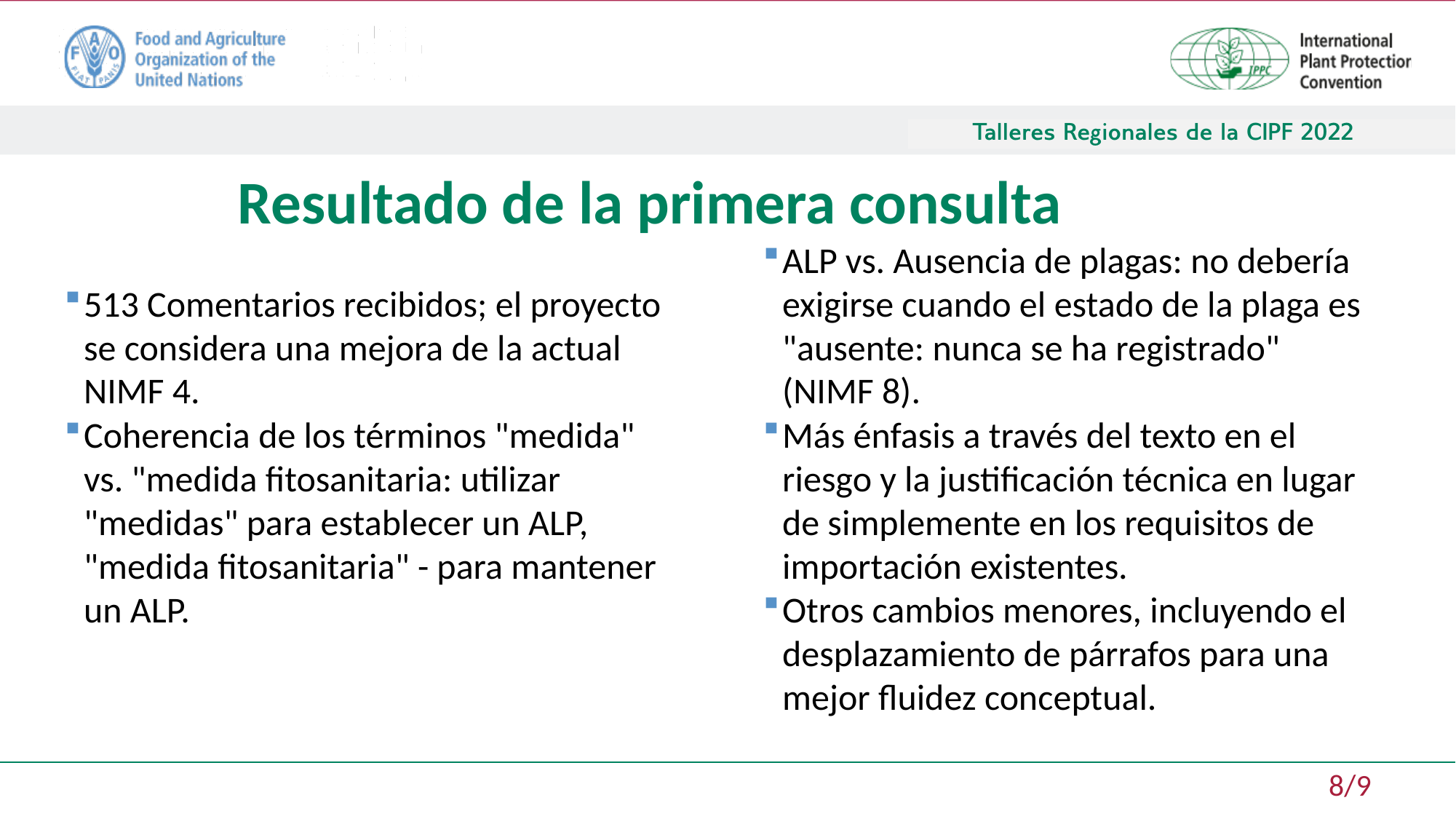

Talleres Regionales de la CIPF 2022
# Resultado de la primera consulta

513 Comentarios recibidos; el proyecto se considera una mejora de la actual NIMF 4.
Coherencia de los términos "medida" vs. "medida fitosanitaria: utilizar "medidas" para establecer un ALP, "medida fitosanitaria" - para mantener un ALP.

ALP vs. Ausencia de plagas: no debería exigirse cuando el estado de la plaga es "ausente: nunca se ha registrado" (NIMF 8).
Más énfasis a través del texto en el riesgo y la justificación técnica en lugar de simplemente en los requisitos de importación existentes.
Otros cambios menores, incluyendo el desplazamiento de párrafos para una mejor fluidez conceptual.